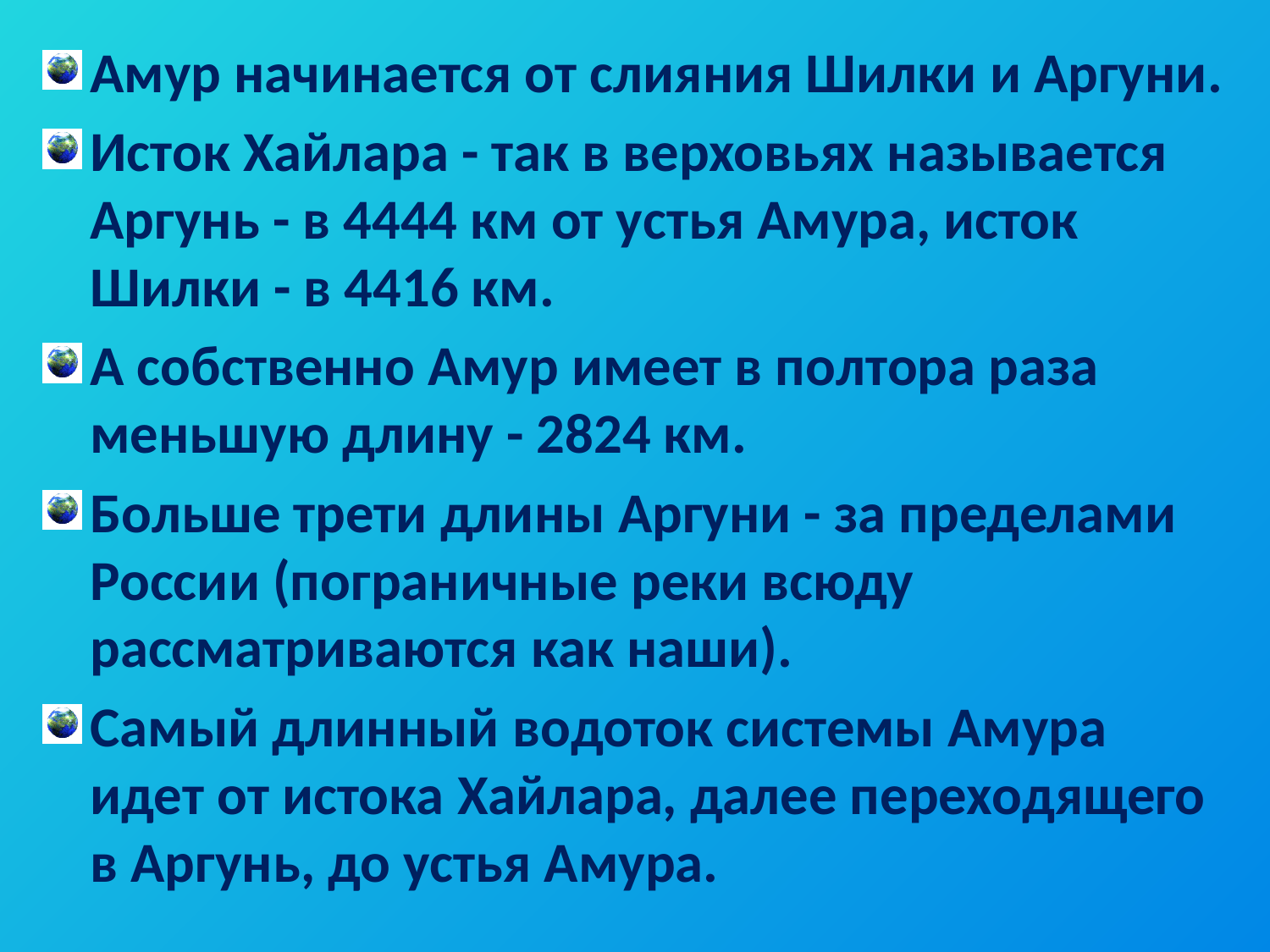

Амур начинается от слияния Шилки и Аргуни.
Исток Хайлара - так в верховьях называется Аргунь - в 4444 км от устья Амура, исток Шилки - в 4416 км.
А собственно Амур имеет в полтора раза меньшую длину - 2824 км.
Больше трети длины Аргуни - за пределами России (пограничные реки всюду рассматриваются как наши).
Самый длинный водоток системы Амура идет от истока Хайлара, далее переходящего в Аргунь, до устья Амура.